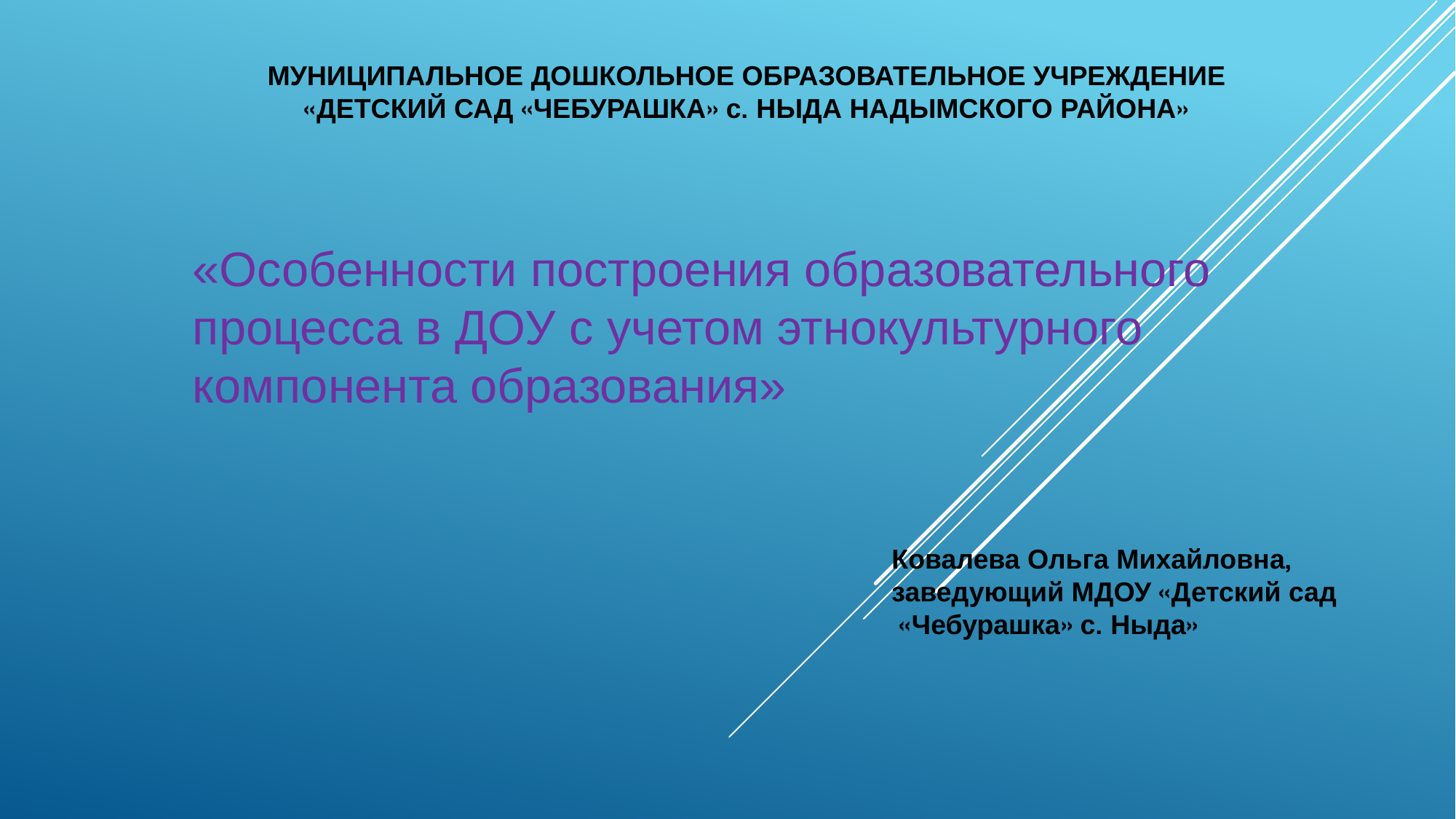

МУНИЦИПАЛЬНОЕ ДОШКОЛЬНОЕ ОБРАЗОВАТЕЛЬНОЕ УЧРЕЖДЕНИЕ
«ДЕТСКИЙ САД «ЧЕБУРАШКА» с. НЫДА НАДЫМСКОГО РАЙОНА»
«Особенности построения образовательного процесса в ДОУ с учетом этнокультурного компонента образования»
Ковалева Ольга Михайловна,
заведующий МДОУ «Детский сад
 «Чебурашка» с. Ныда»